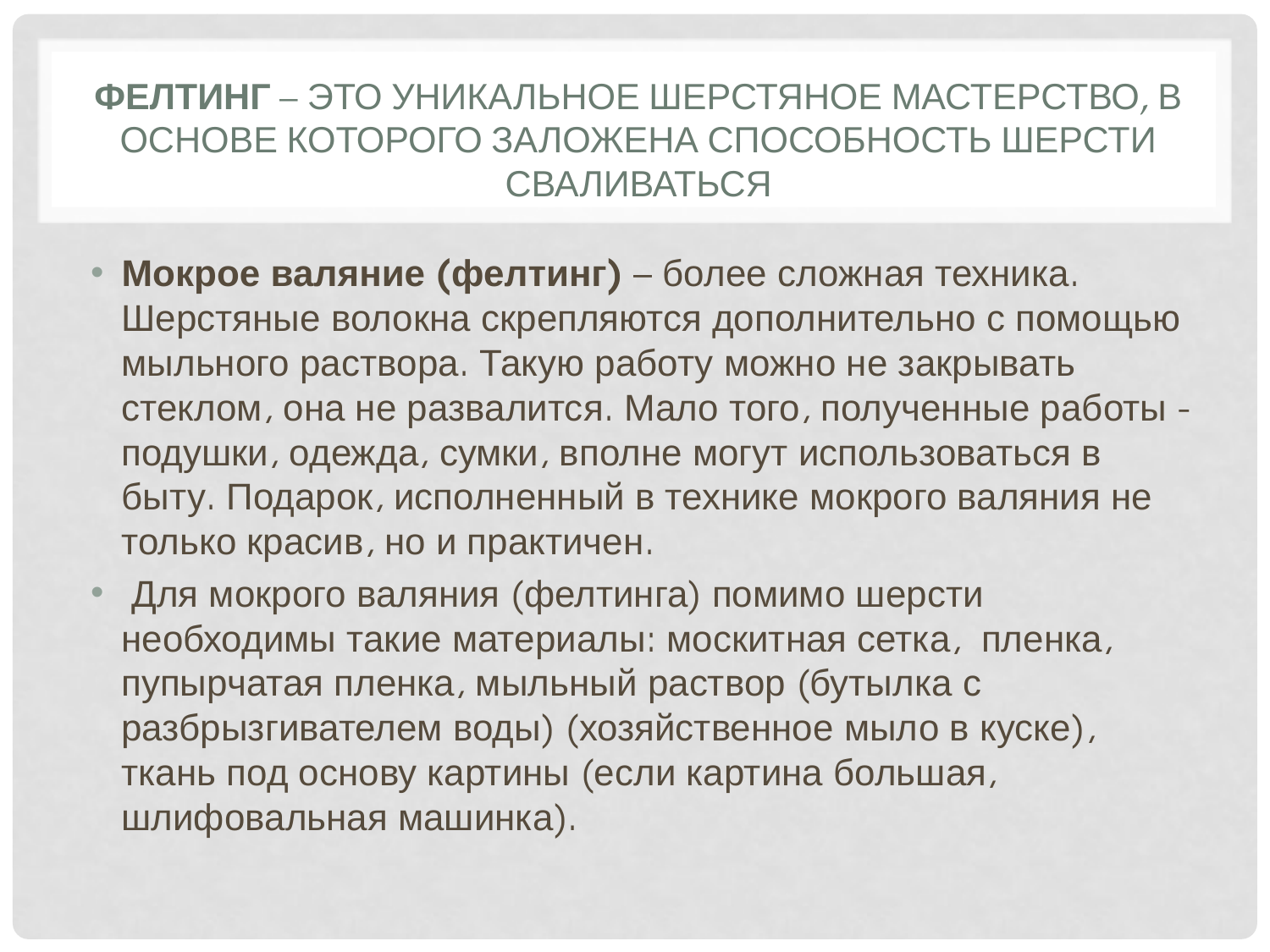

# Фелтинг – это уникальное шерстяное мастерство, в основе которого заложена способность шерсти сваливаться
Мокрое валяние (фелтинг) – более сложная техника. Шерстяные волокна скрепляются дополнительно с помощью мыльного раствора. Такую работу можно не закрывать стеклом, она не развалится. Мало того, полученные работы - подушки, одежда, сумки, вполне могут использоваться в быту. Подарок, исполненный в технике мокрого валяния не только красив, но и практичен.
 Для мокрого валяния (фелтинга) помимо шерсти необходимы такие материалы: москитная сетка,  пленка, пупырчатая пленка, мыльный раствор (бутылка с разбрызгивателем воды) (хозяйственное мыло в куске), ткань под основу картины (если картина большая,  шлифовальная машинка).